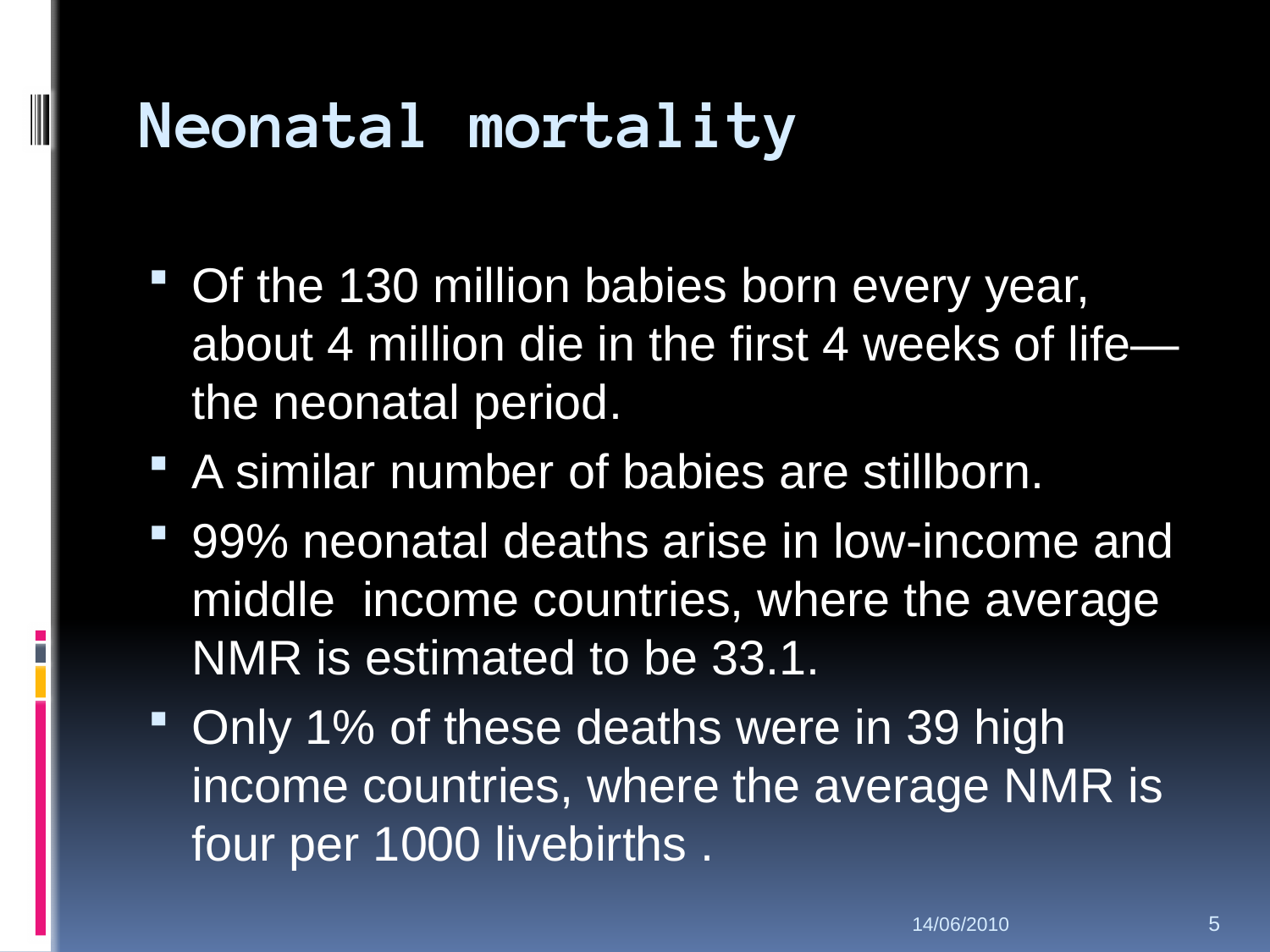

# Neonatal mortality
Of the 130 million babies born every year, about 4 million die in the first 4 weeks of life—the neonatal period.
A similar number of babies are stillborn.
99% neonatal deaths arise in low-income and middle  income countries, where the average NMR is estimated to be 33.1.
Only 1% of these deaths were in 39 high income countries, where the average NMR is four per 1000 livebirths .

14/06/2010
5